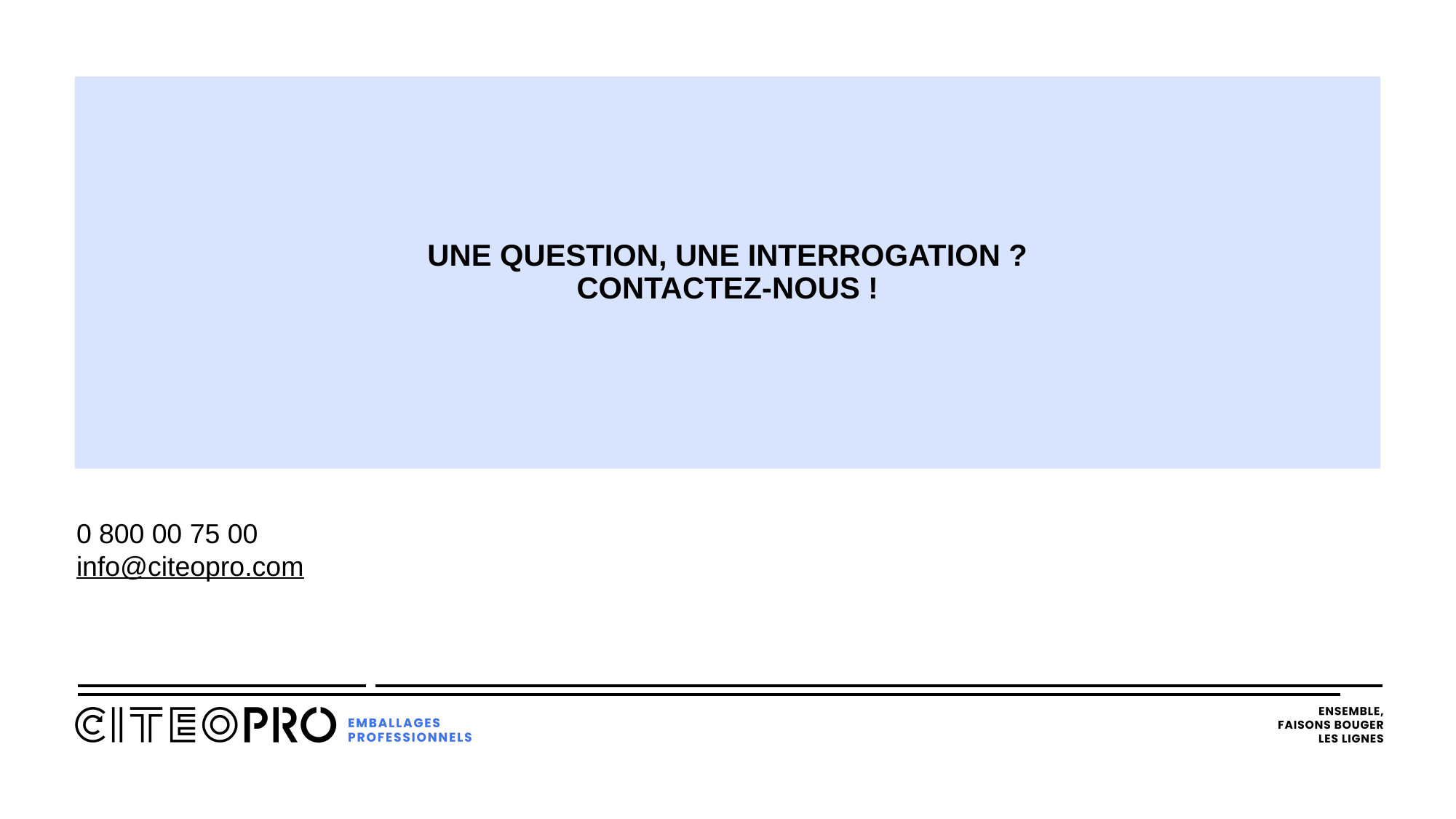

# Une question, une interrogation ? Contactez-nous !
0 800 00 75 00
info@citeopro.com
Auteur : Nom(s) - Direction / Pôle | 05/05/2025 | Nom du document  | Choisissez un niveau de diffusion
23/12/2025
9